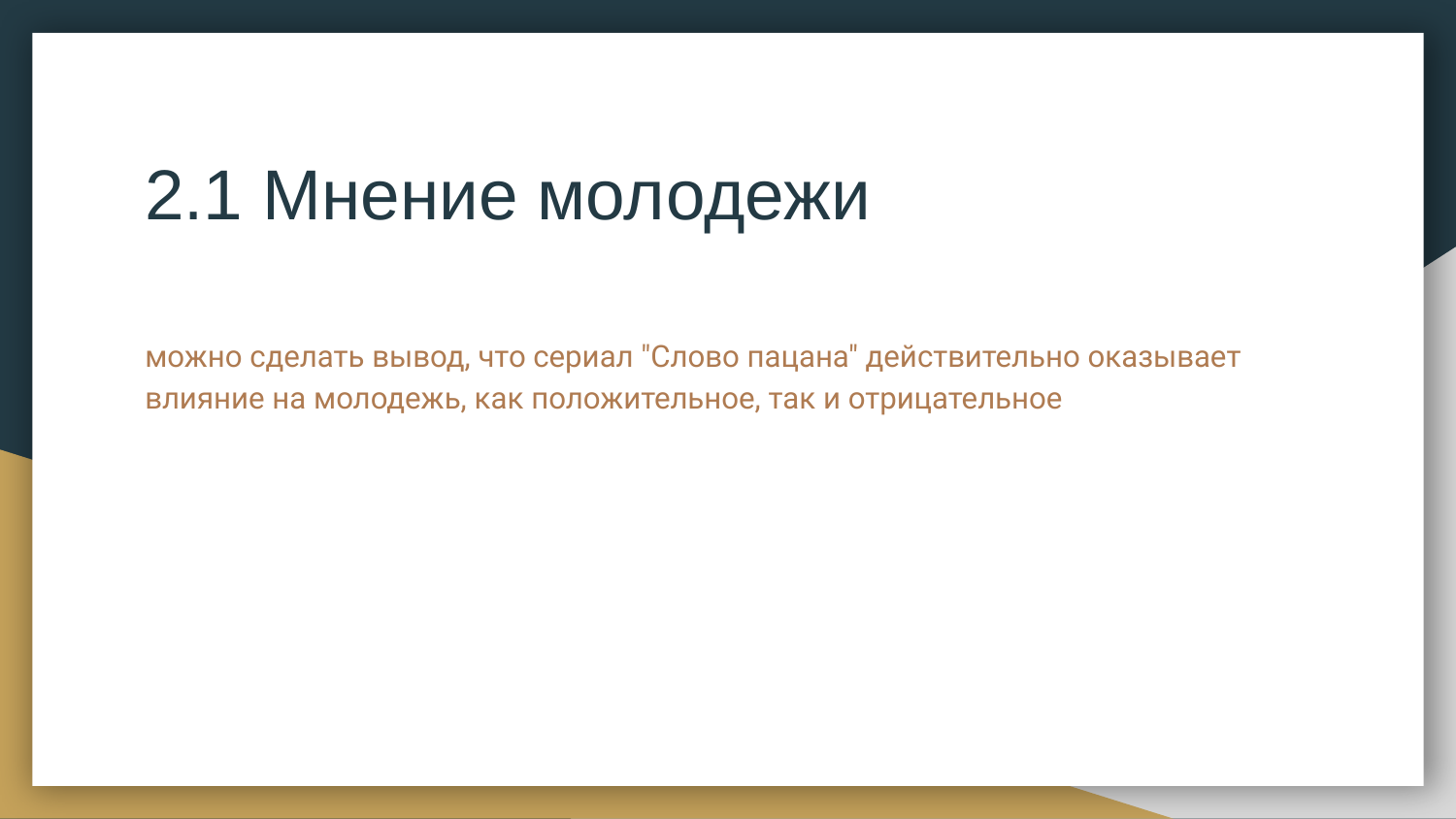

# 2.1 Мнение молодежи
можно сделать вывод, что сериал "Слово пацана" действительно оказывает влияние на молодежь, как положительное, так и отрицательное